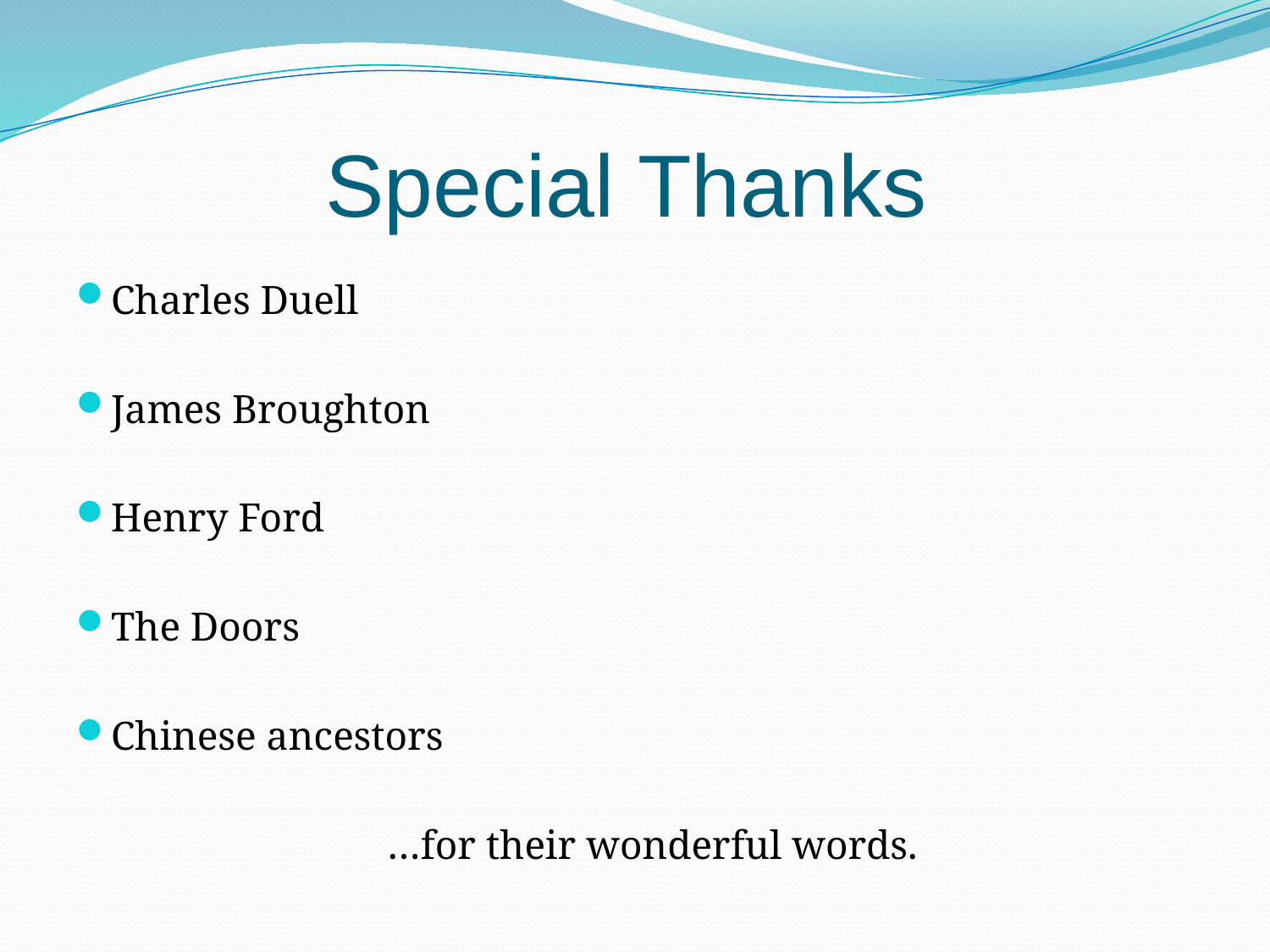

# Special Thanks
Charles Duell

James Broughton

Henry Ford

The Doors

Chinese ancestors

		…for their wonderful words.